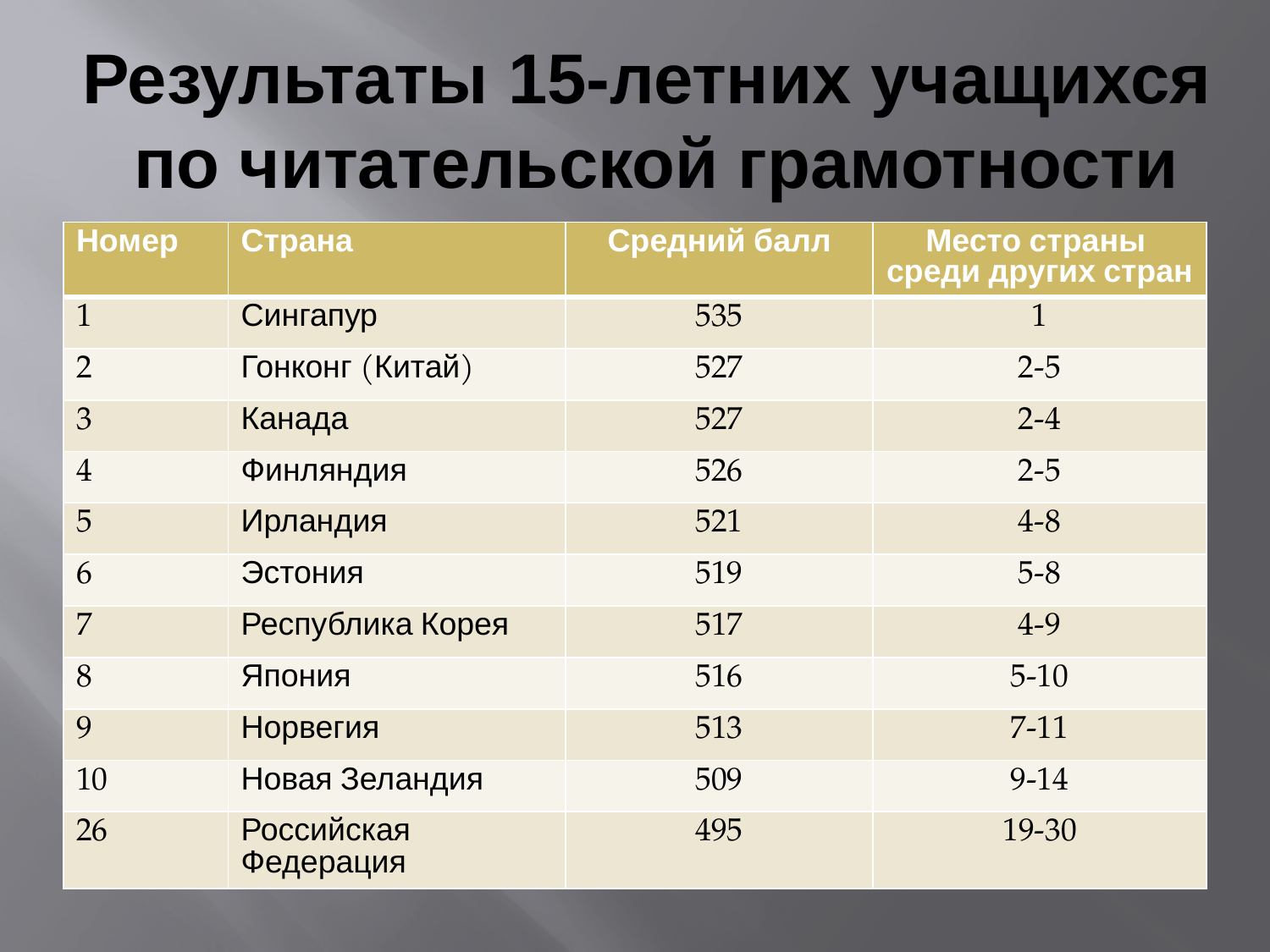

# Результаты 15-летних учащихся по читательской грамотности
| Номер | Страна | Средний балл | Место страны среди других стран |
| --- | --- | --- | --- |
| 1 | Сингапур | 535 | 1 |
| 2 | Гонконг (Китай) | 527 | 2-5 |
| 3 | Канада | 527 | 2-4 |
| 4 | Финляндия | 526 | 2-5 |
| 5 | Ирландия | 521 | 4-8 |
| 6 | Эстония | 519 | 5-8 |
| 7 | Республика Корея | 517 | 4-9 |
| 8 | Япония | 516 | 5-10 |
| 9 | Норвегия | 513 | 7-11 |
| 10 | Новая Зеландия | 509 | 9-14 |
| 26 | Российская Федерация | 495 | 19-30 |